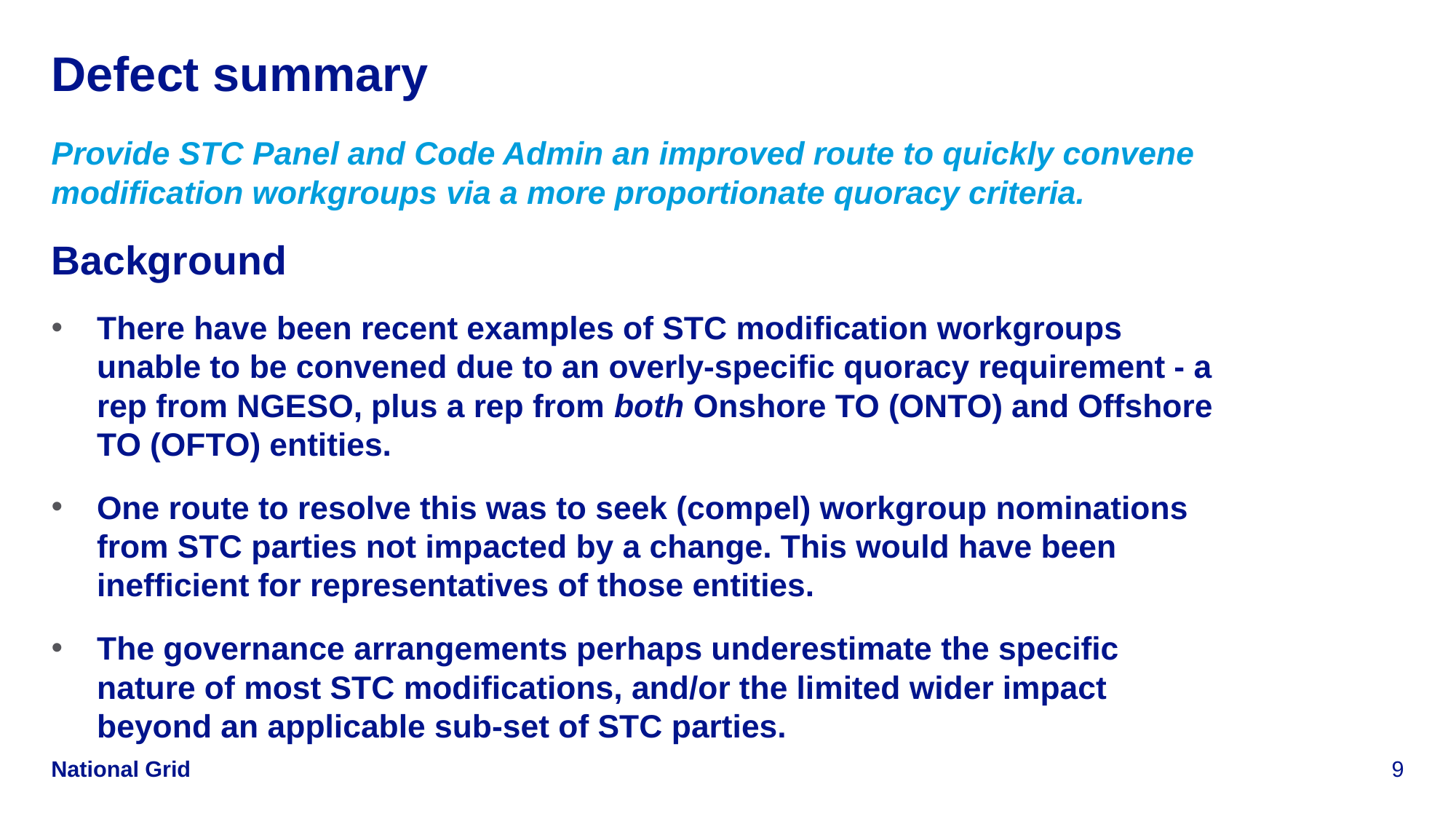

# Defect summary
Provide STC Panel and Code Admin an improved route to quickly convene modification workgroups via a more proportionate quoracy criteria.
Background
There have been recent examples of STC modification workgroups unable to be convened due to an overly-specific quoracy requirement - a rep from NGESO, plus a rep from both Onshore TO (ONTO) and Offshore TO (OFTO) entities.
One route to resolve this was to seek (compel) workgroup nominations from STC parties not impacted by a change. This would have been inefficient for representatives of those entities.
The governance arrangements perhaps underestimate the specific nature of most STC modifications, and/or the limited wider impact beyond an applicable sub-set of STC parties.